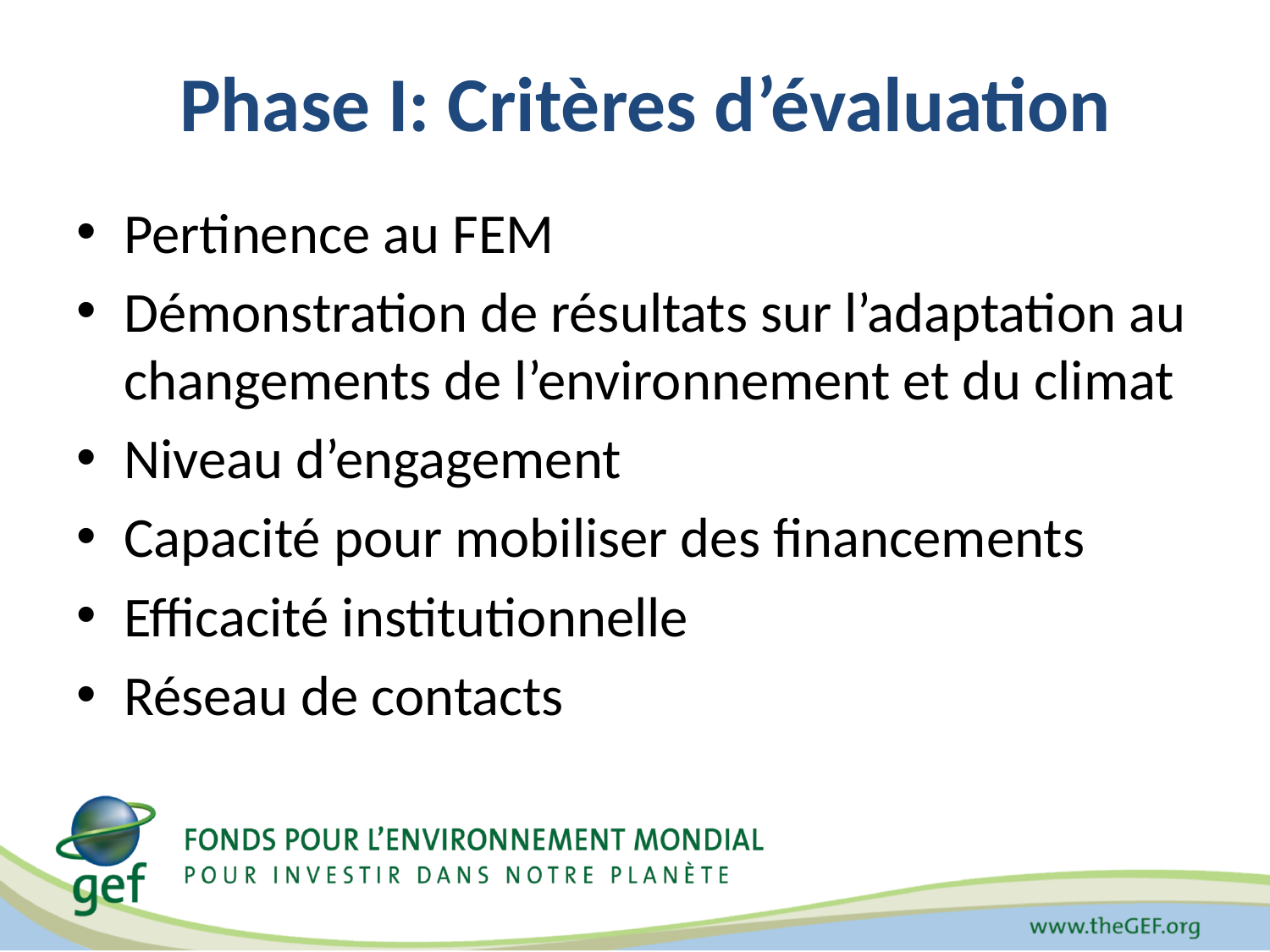

# Phase I: Critères d’évaluation
Pertinence au FEM
Démonstration de résultats sur l’adaptation au changements de l’environnement et du climat
Niveau d’engagement
Capacité pour mobiliser des financements
Efficacité institutionnelle
Réseau de contacts